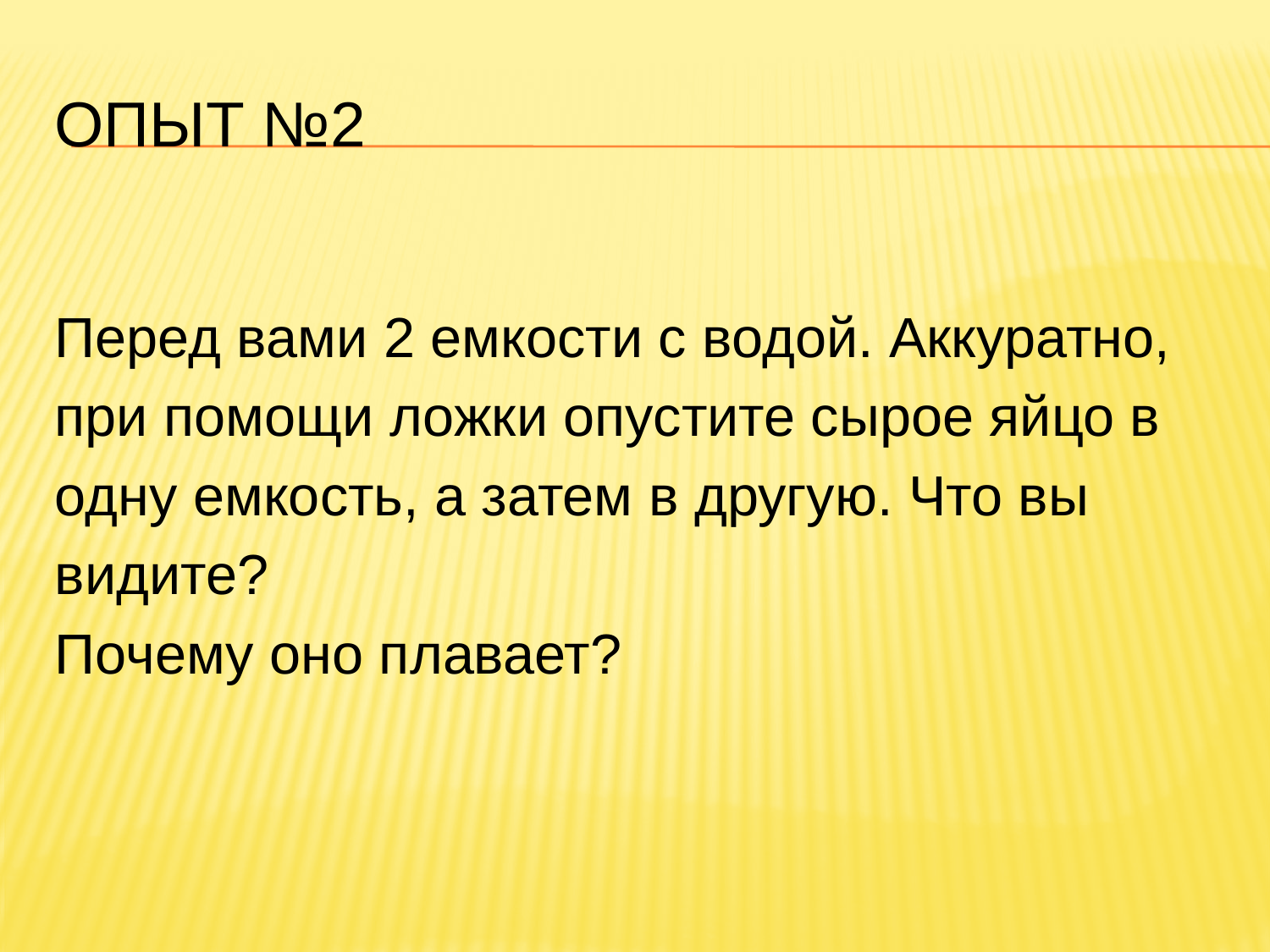

# Опыт №2

Перед вами 2 емкости с водой. Аккуратно,
при помощи ложки опустите сырое яйцо в
одну емкость, а затем в другую. Что вы
видите?
Почему оно плавает?